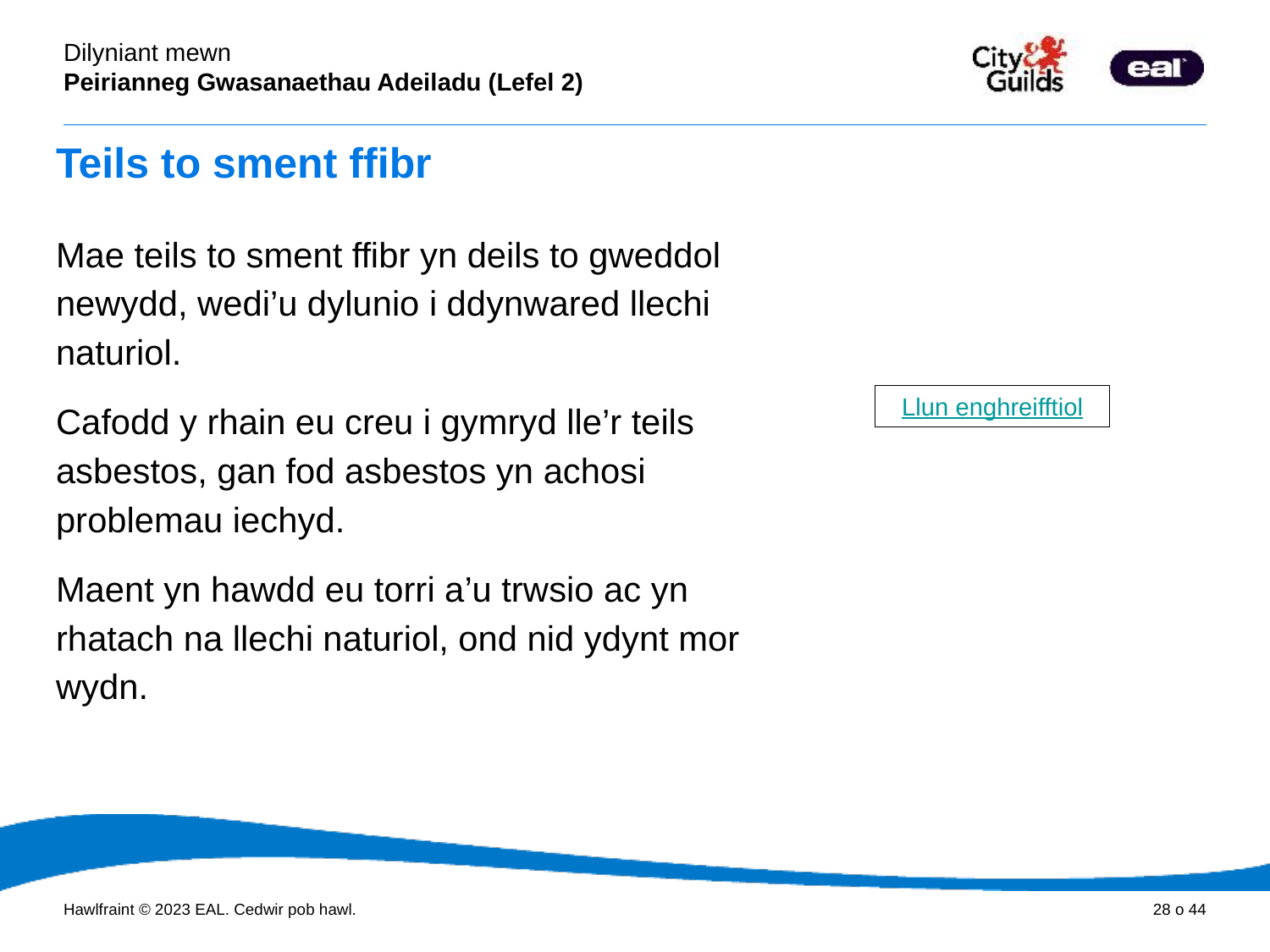

# Teils to sment ffibr
Mae teils to sment ffibr yn deils to gweddol newydd, wedi’u dylunio i ddynwared llechi naturiol.
Cafodd y rhain eu creu i gymryd lle’r teils asbestos, gan fod asbestos yn achosi problemau iechyd.
Maent yn hawdd eu torri a’u trwsio ac yn rhatach na llechi naturiol, ond nid ydynt mor wydn.
Llun enghreifftiol